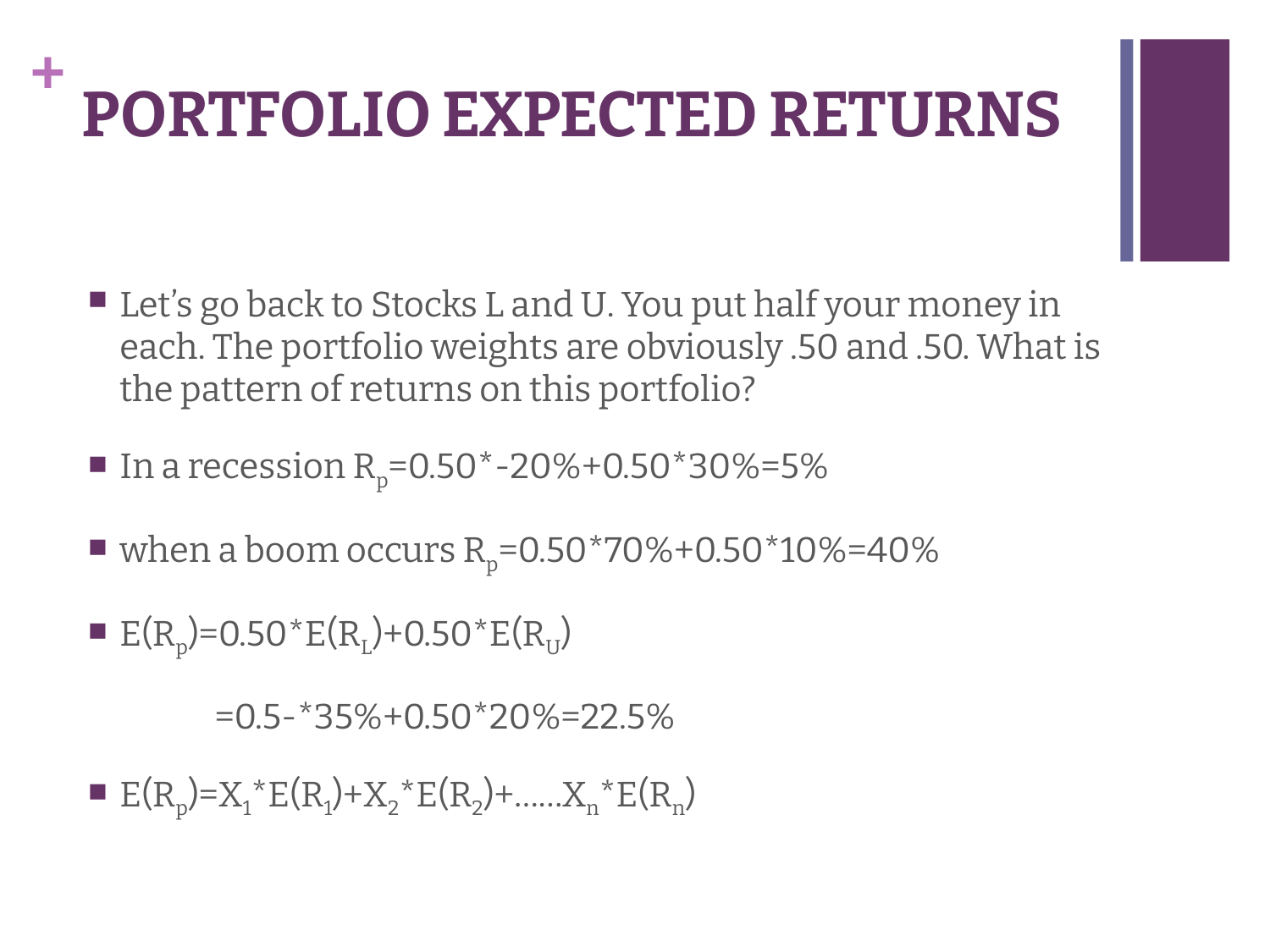

# PORTFOLIO EXPECTED RETURNS
Let’s go back to Stocks L and U. You put half your money in each. The portfolio weights are obviously .50 and .50. What is the pattern of returns on this portfolio?
In a recession Rp=0.50*-20%+0.50*30%=5%
when a boom occurs Rp=0.50*70%+0.50*10%=40%
E(Rp)=0.50*E(RL)+0.50*E(RU)
	=0.5-*35%+0.50*20%=22.5%
E(Rp)=X1*E(R1)+X2*E(R2)+……Xn*E(Rn)